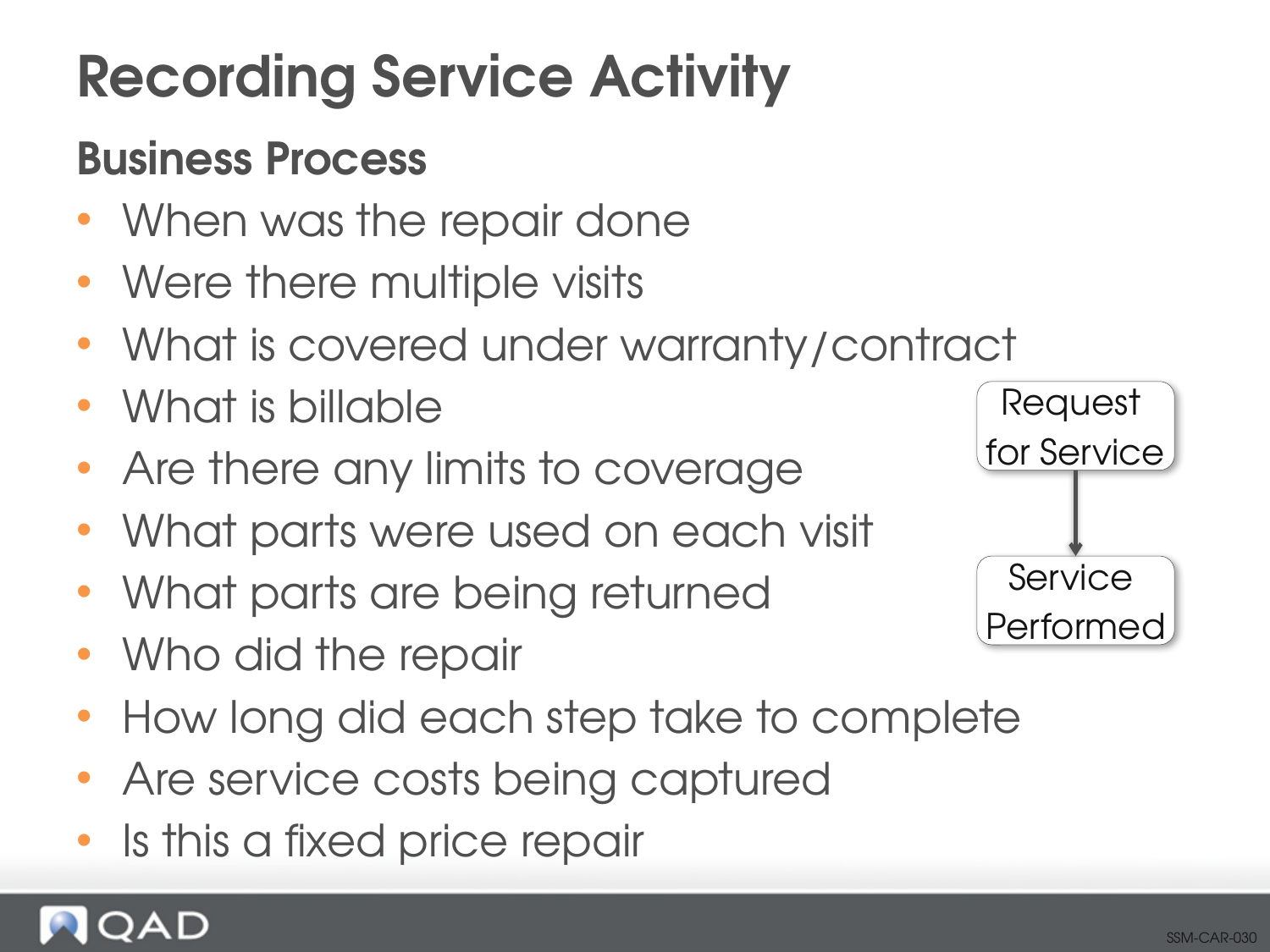

# Recording Service Activity
Business Process
When was the repair done
Were there multiple visits
What is covered under warranty/contract
What is billable
Are there any limits to coverage
What parts were used on each visit
What parts are being returned
Who did the repair
How long did each step take to complete
Are service costs being captured
Is this a fixed price repair

Request
for Service
Service
Performed
SSM-CAR-030